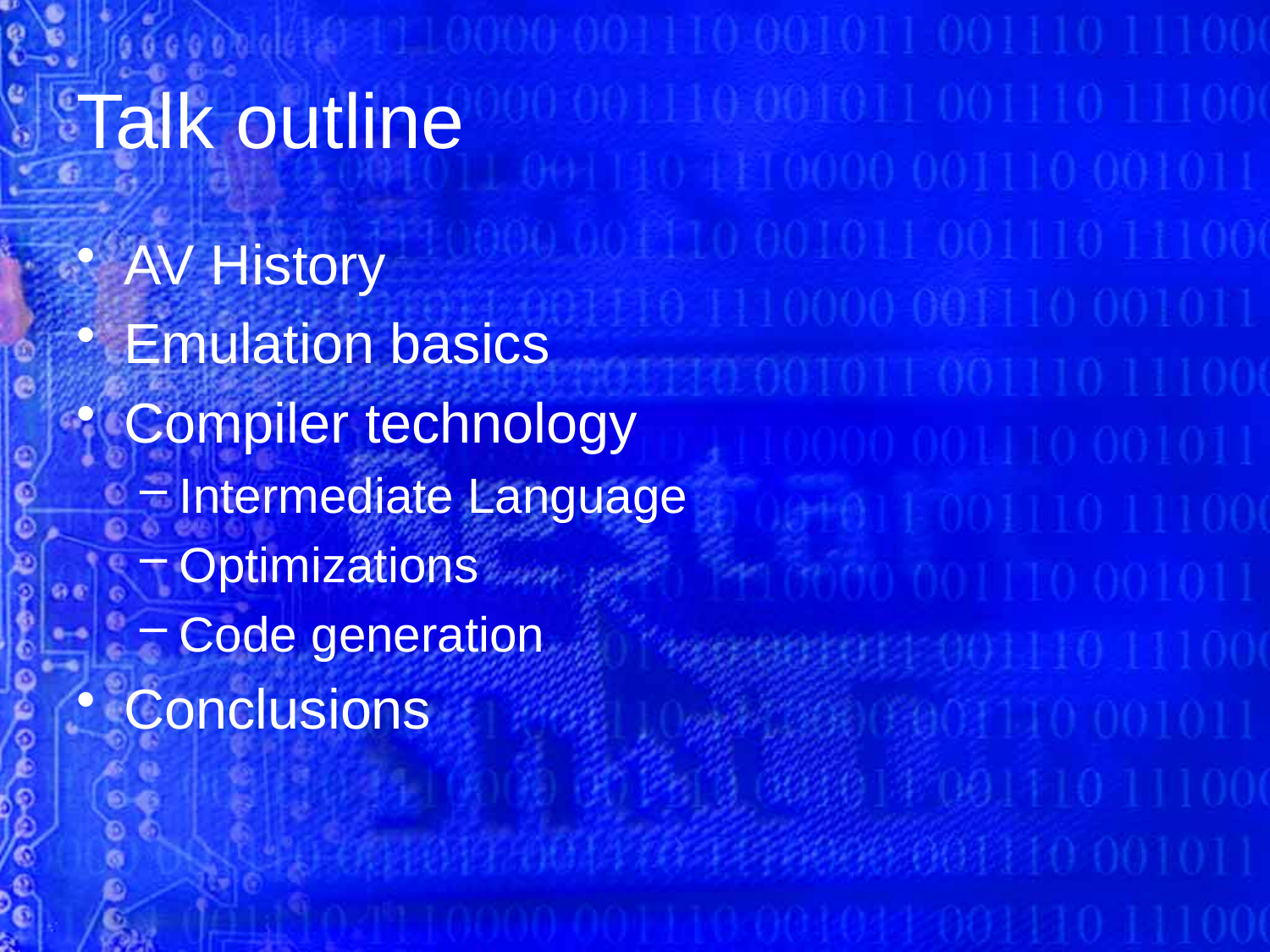

# Talk outline
AV History
Emulation basics
Compiler technology
Intermediate Language
Optimizations
Code generation
Conclusions